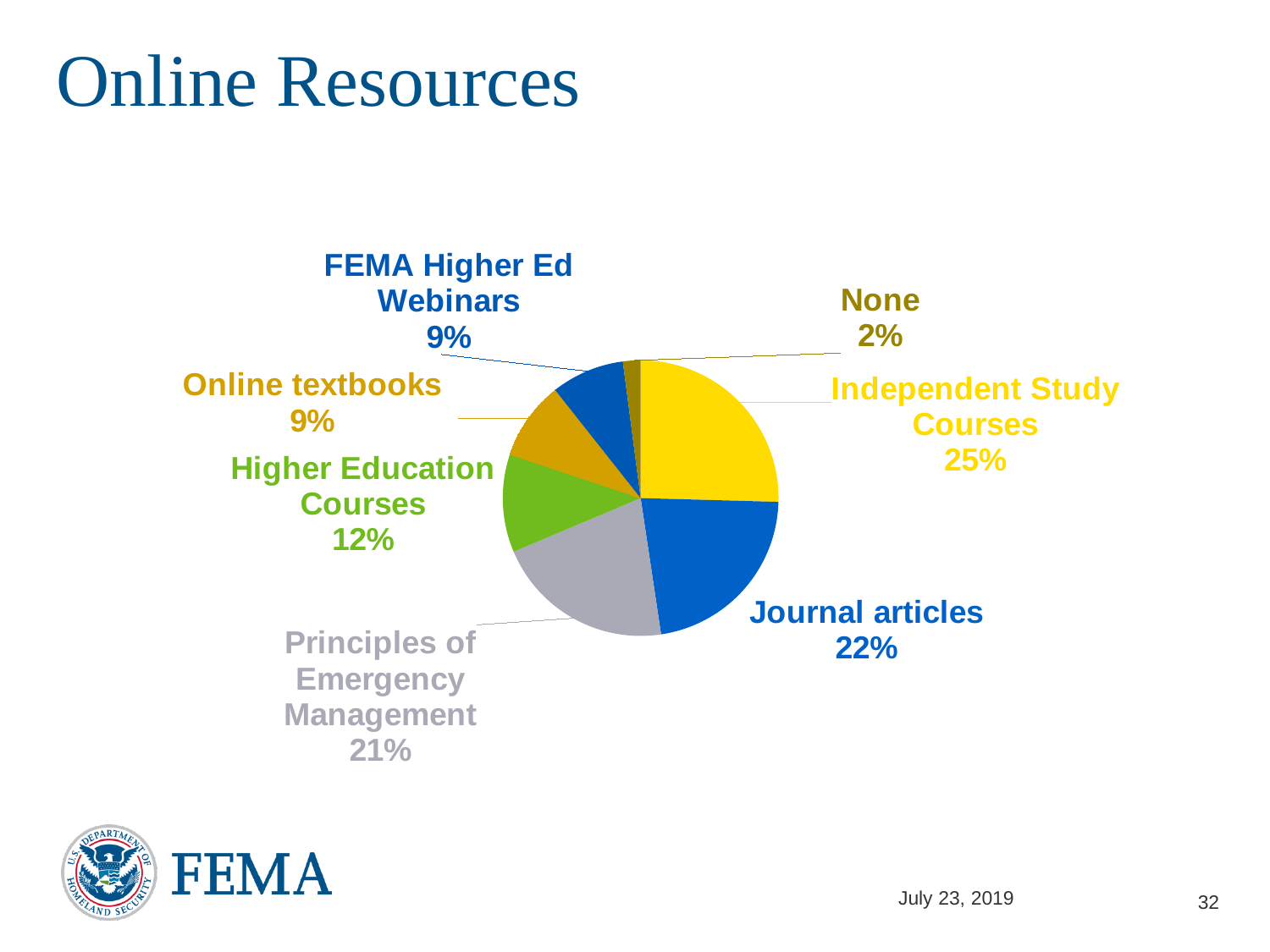

# Online Resources

### Chart:

| Category | Online Reources |
|---|---|
| Independent Study Courses | 0.2544 |
| Journal articles | 0.2219 |
| Principles of Emergency Management | 0.2101 |
| Higher Education Courses | 0.1154 |
| Online textbooks | 0.0917 |
| FEMA Higher Ed Webinars | 0.0858 |
| None | 0.0207 |
32